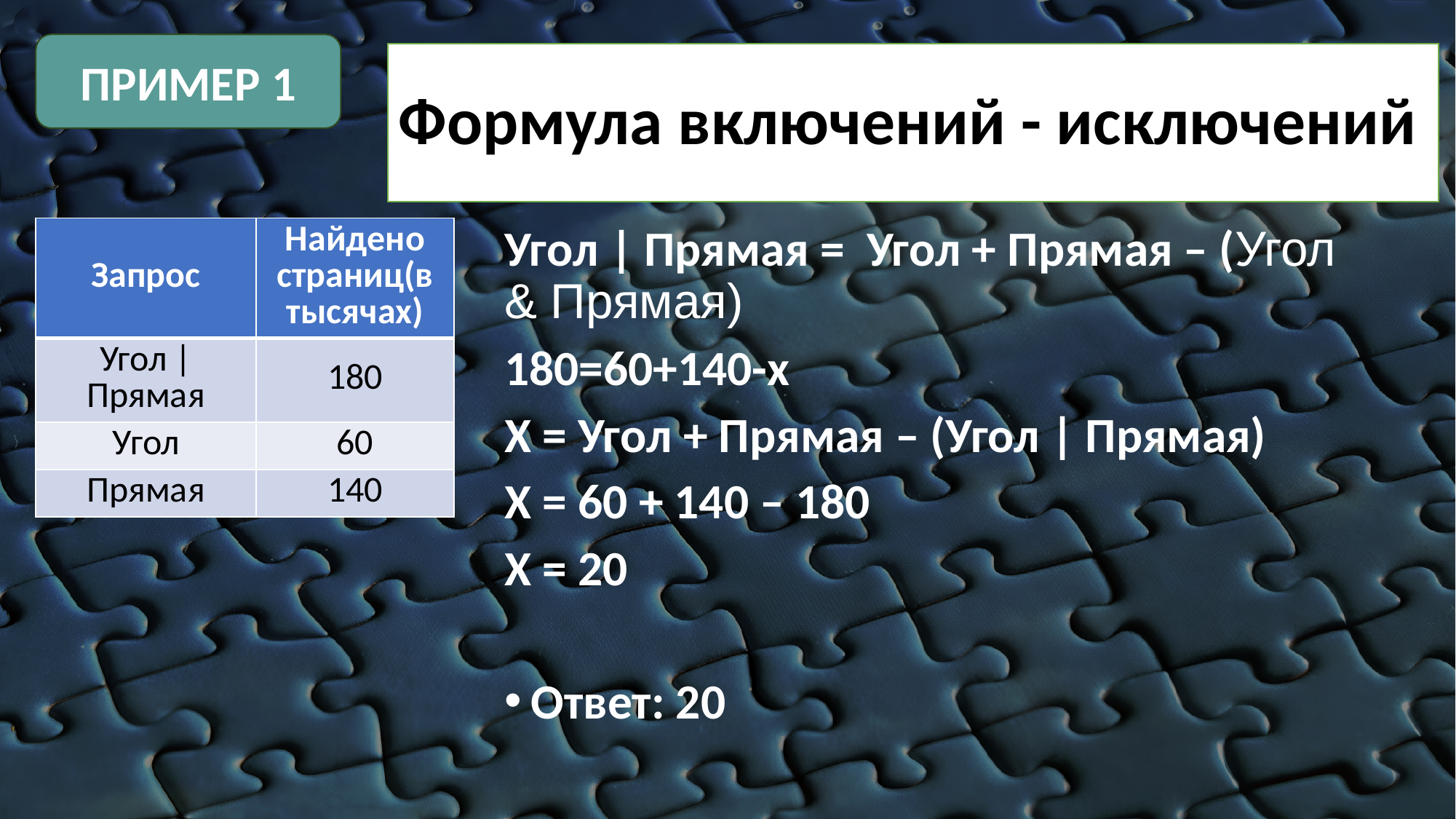

ПРИМЕР 1
# Формула включений - исключений
| Запрос | Найдено страниц(в тысячах) |
| --- | --- |
| Угол | Прямая | 180 |
| Угол | 60 |
| Прямая | 140 |
Угол | Прямая =  Угол + Прямая – (Угол & Прямая)
180=60+140-х
Х = Угол + Прямая – (Угол | Прямая)
Х = 60 + 140 – 180
Х = 20

Ответ: 20